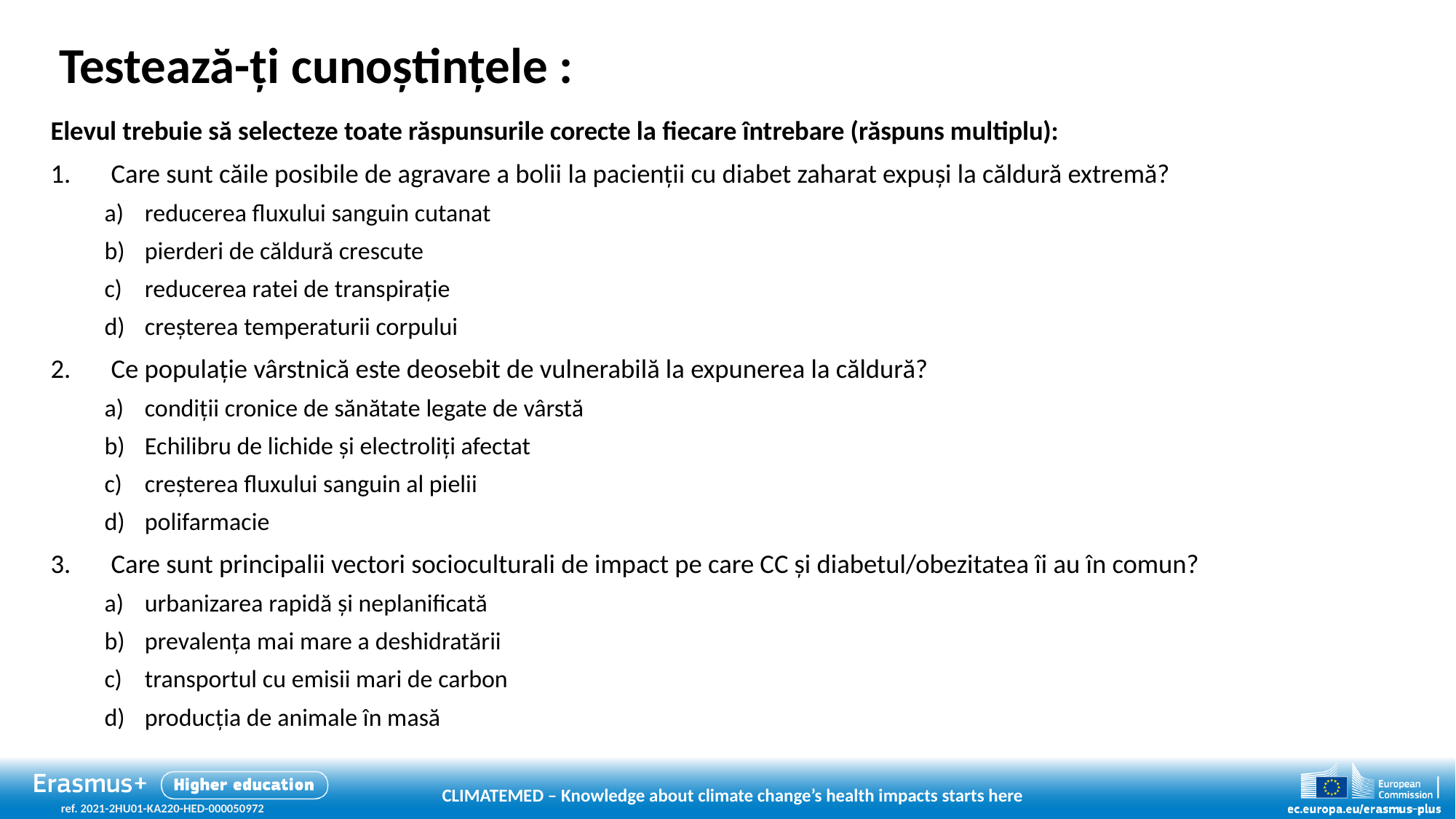

# Testează-ți cunoștințele :
Elevul trebuie să selecteze toate răspunsurile corecte la fiecare întrebare (răspuns multiplu):
Care sunt căile posibile de agravare a bolii la pacienții cu diabet zaharat expuși la căldură extremă?
reducerea fluxului sanguin cutanat
pierderi de căldură crescute
reducerea ratei de transpirație
creșterea temperaturii corpului
Ce populație vârstnică este deosebit de vulnerabilă la expunerea la căldură?
condiții cronice de sănătate legate de vârstă
Echilibru de lichide și electroliți afectat
creșterea fluxului sanguin al pielii
polifarmacie
Care sunt principalii vectori socioculturali de impact pe care CC și diabetul/obezitatea îi au în comun?
urbanizarea rapidă și neplanificată
prevalența mai mare a deshidratării
transportul cu emisii mari de carbon
producția de animale în masă